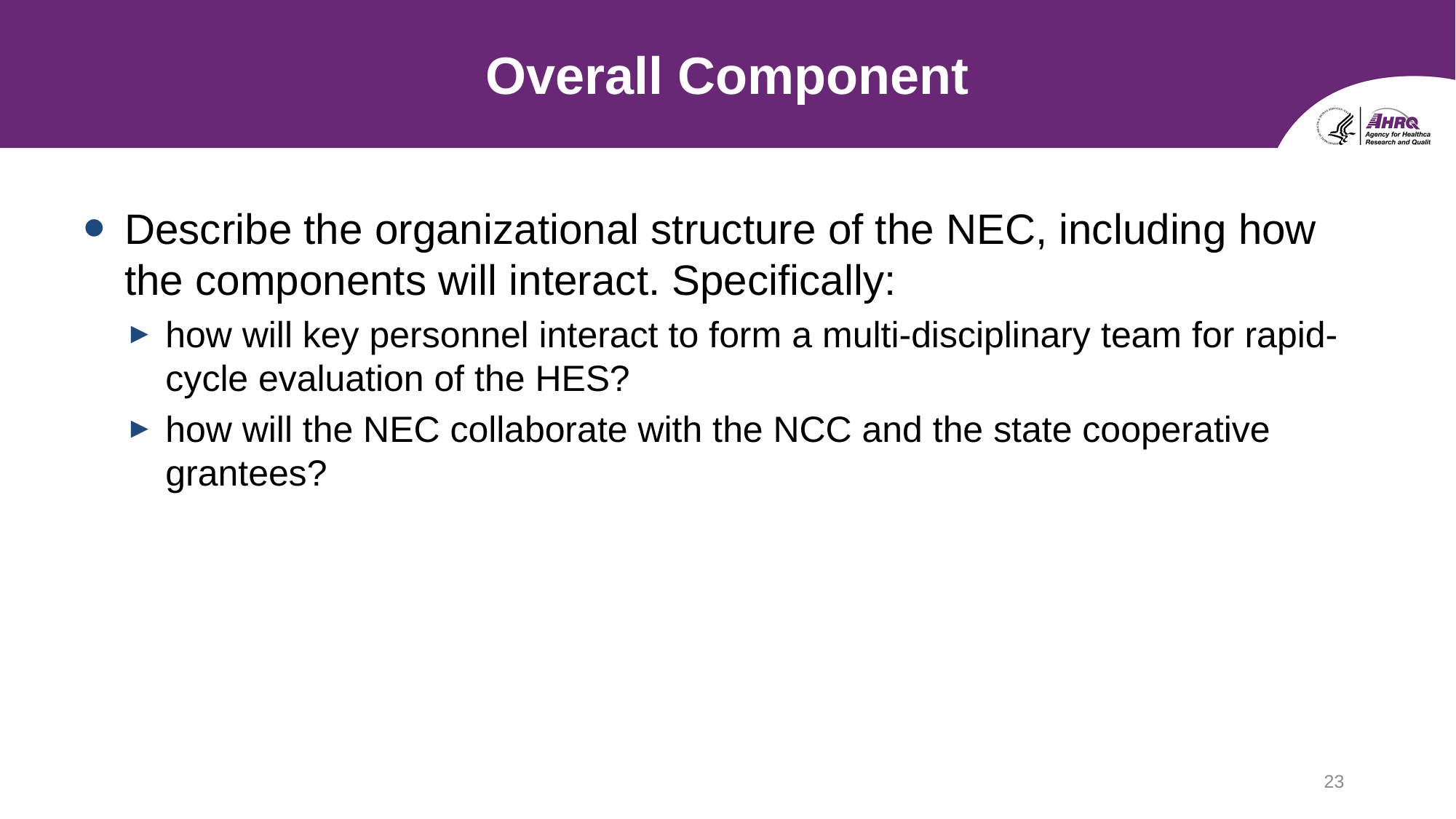

# Overall Component
Describe the organizational structure of the NEC, including how the components will interact. Specifically:
how will key personnel interact to form a multi-disciplinary team for rapid-cycle evaluation of the HES?
how will the NEC collaborate with the NCC and the state cooperative grantees?
23